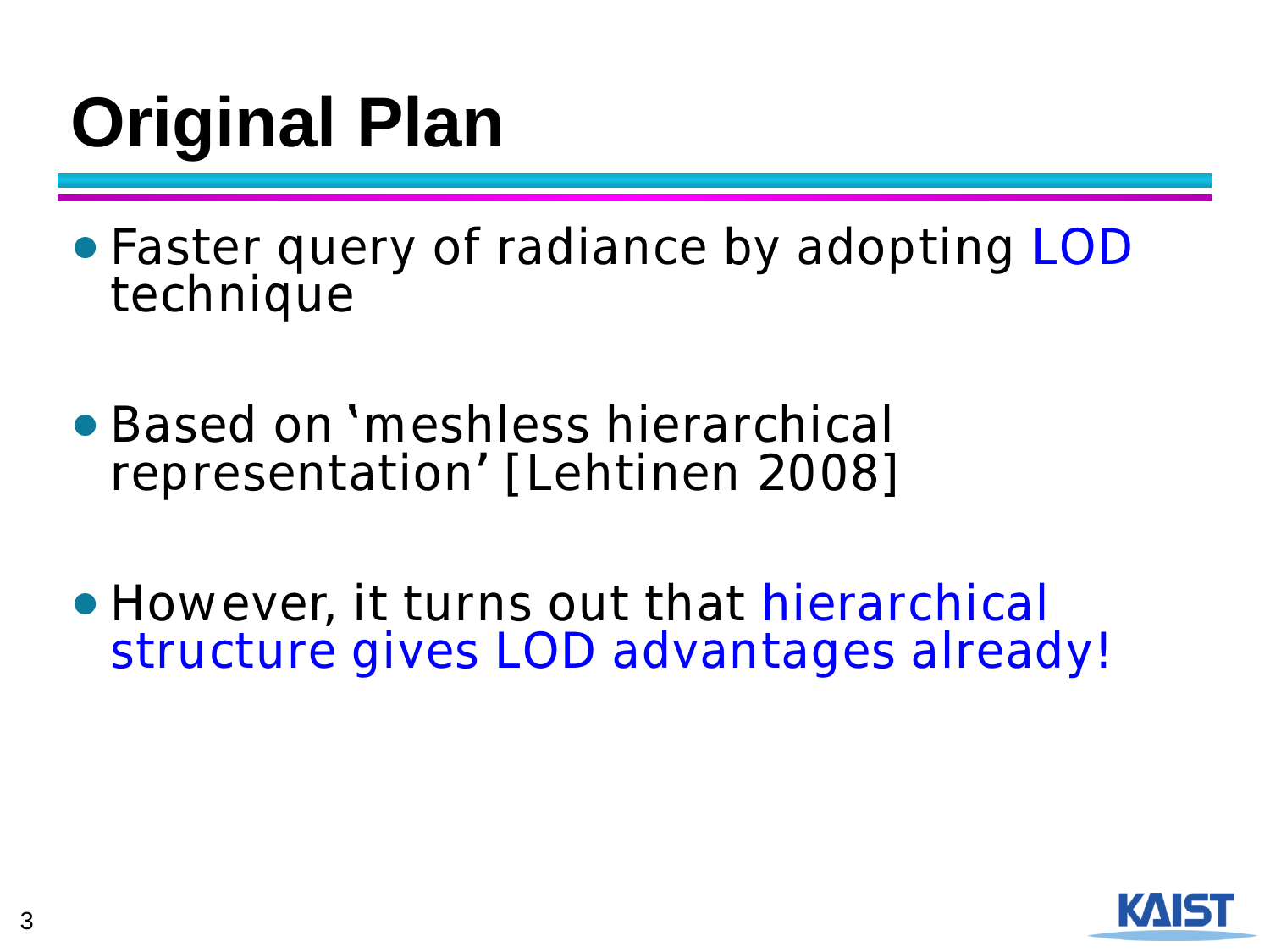

# Original Plan
Faster query of radiance by adopting LOD technique

Based on ‘meshless hierarchical representation’ [Lehtinen 2008]

However, it turns out that hierarchical structure gives LOD advantages already!